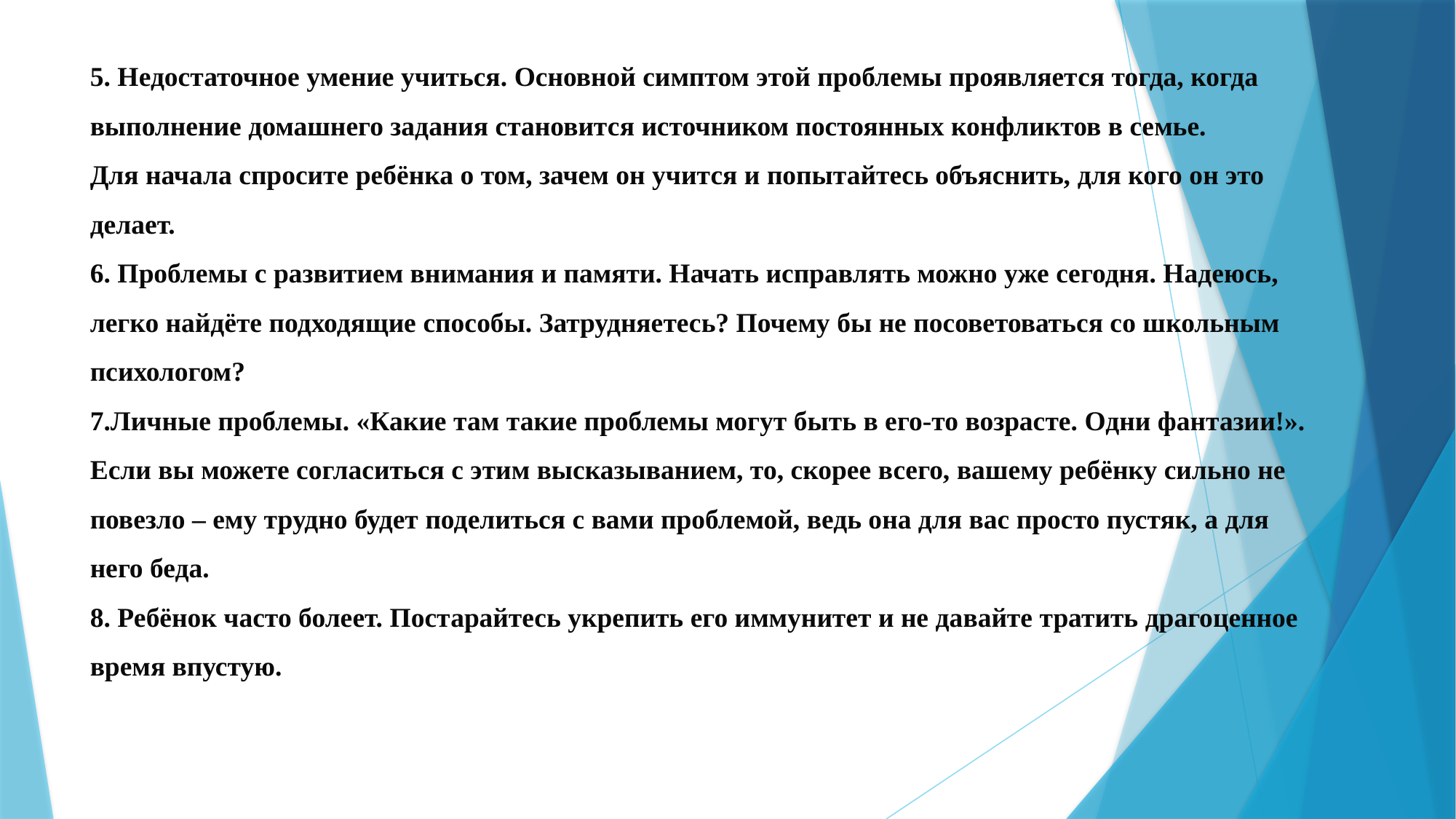

5. Недостаточное умение учиться. Основной симптом этой проблемы проявляется тогда, когда выполнение домашнего задания становится источником постоянных конфликтов в семье.
Для начала спросите ребёнка о том, зачем он учится и попытайтесь объяснить, для кого он это делает.
6. Проблемы с развитием внимания и памяти. Начать исправлять можно уже сегодня. Надеюсь, легко найдёте подходящие способы. Затрудняетесь? Почему бы не посоветоваться со школьным психологом?
7.Личные проблемы. «Какие там такие проблемы могут быть в его-то возрасте. Одни фантазии!». Если вы можете согласиться с этим высказыванием, то, скорее всего, вашему ребёнку сильно не повезло – ему трудно будет поделиться с вами проблемой, ведь она для вас просто пустяк, а для него беда.
8. Ребёнок часто болеет. Постарайтесь укрепить его иммунитет и не давайте тратить драгоценное время впустую.